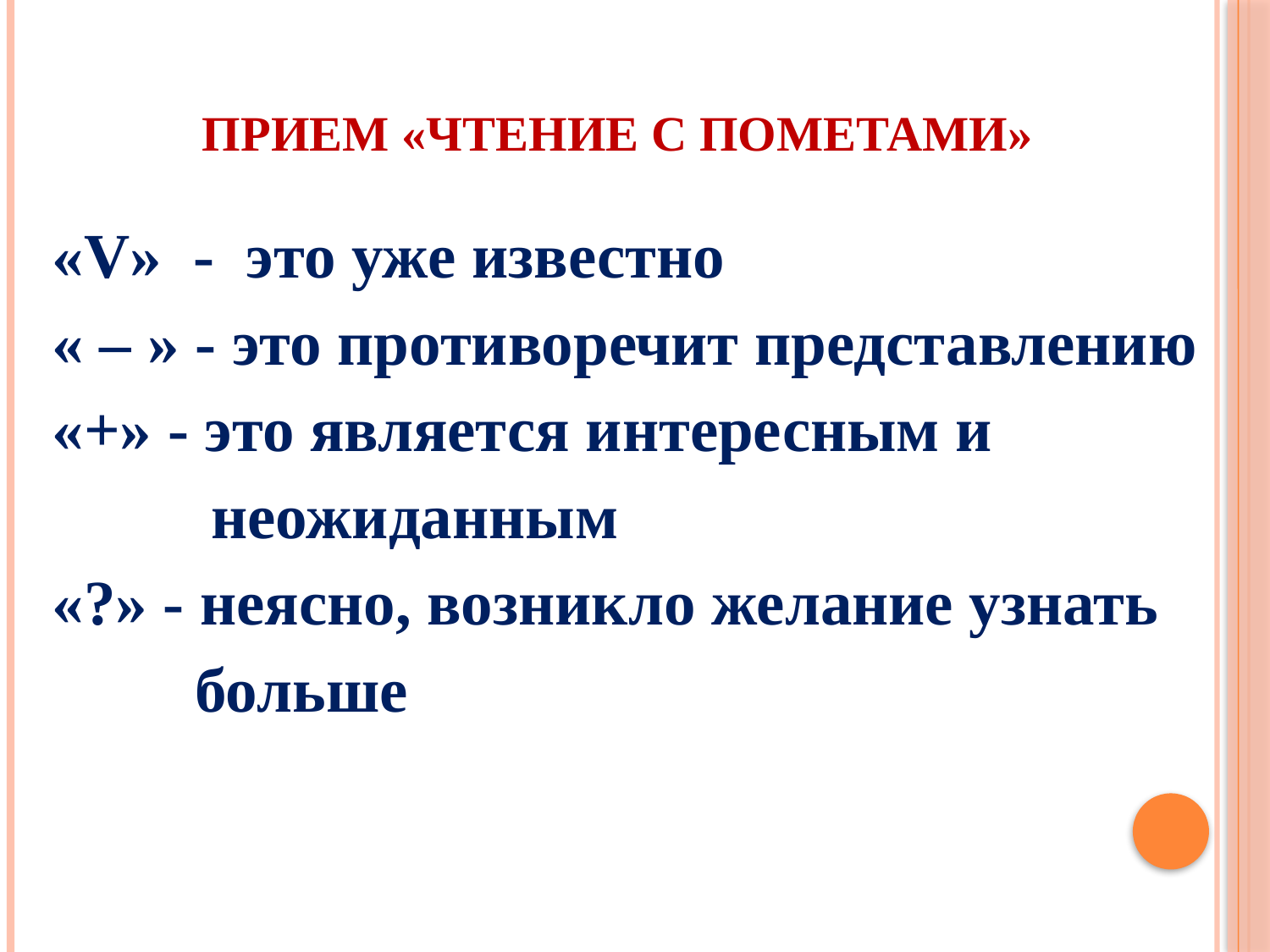

# Прием «Чтение с пометами»
«V»  -  это уже известно
« – » - это противоречит представлению
«+» - это является интересным и
          неожиданным
«?» - неясно, возникло желание узнать
         больше